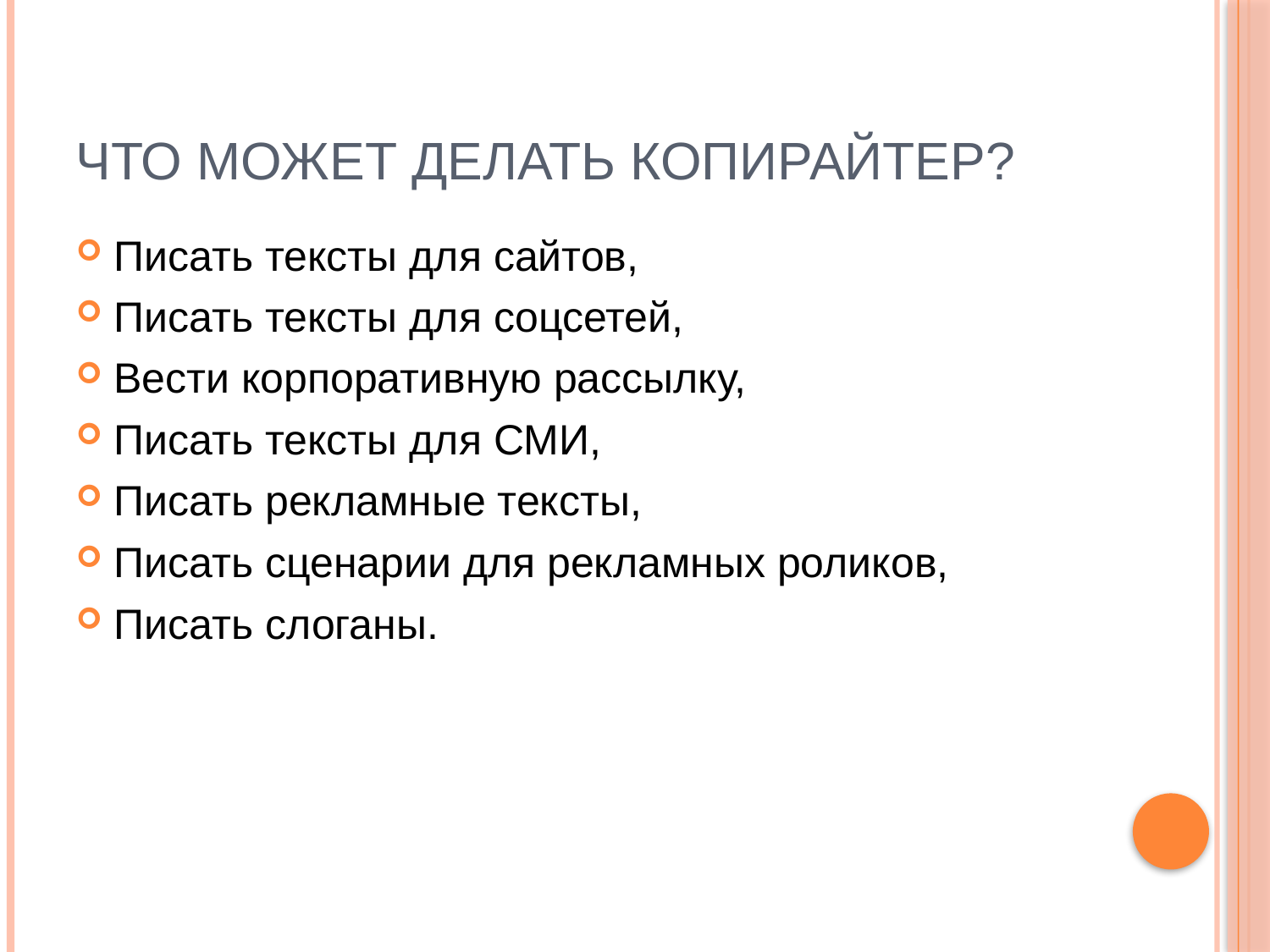

# Что может делать копирайтер?
Писать тексты для сайтов,
Писать тексты для соцсетей,
Вести корпоративную рассылку,
Писать тексты для СМИ,
Писать рекламные тексты,
Писать сценарии для рекламных роликов,
Писать слоганы.